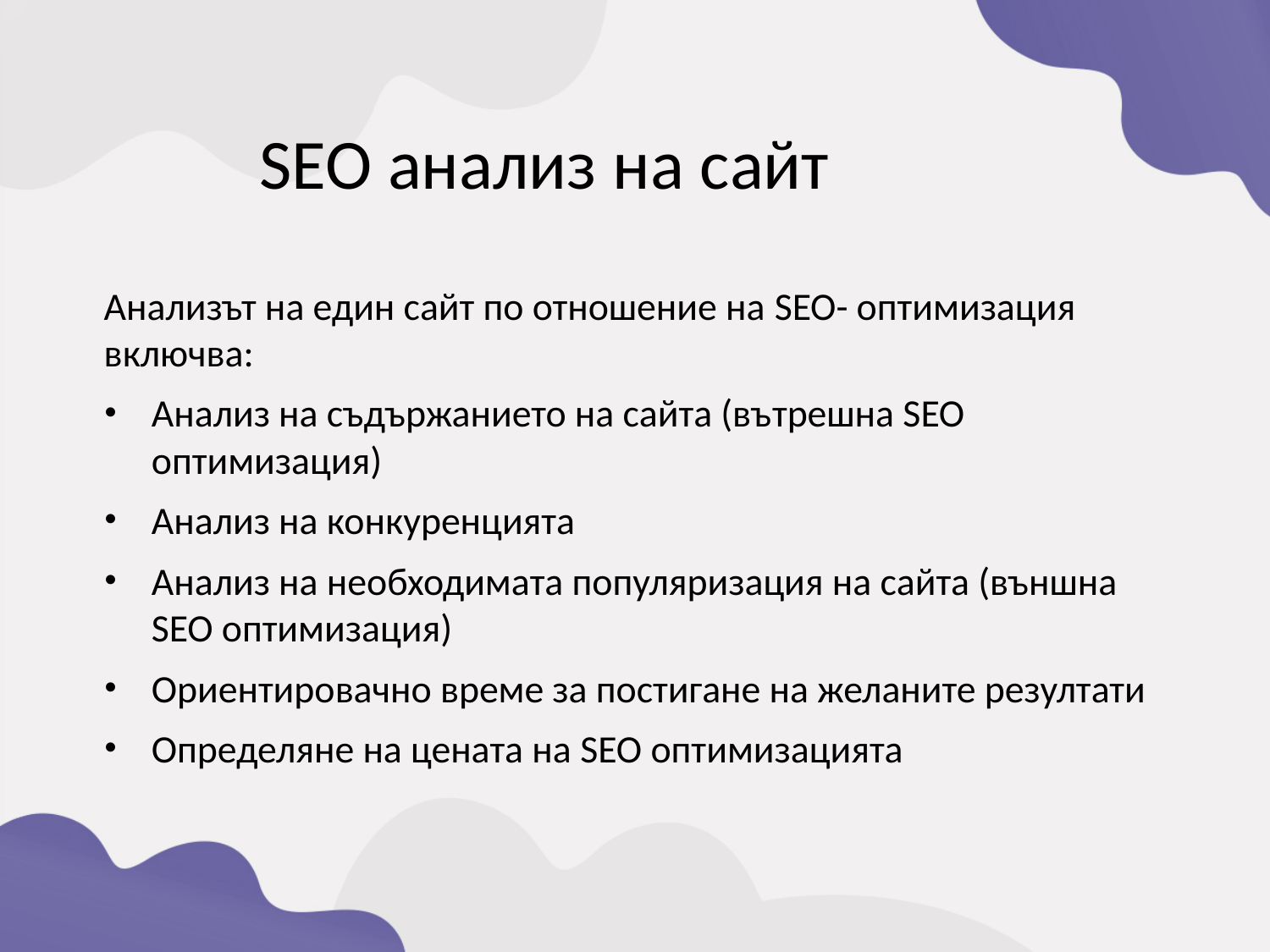

SEO анализ на сайт
Анализът на един сайт по отношение на SEO- оптимизация включва:
Анализ на съдържанието на сайта (вътрешна SEO оптимизация)
Анализ на конкуренцията
Анализ на необходимата популяризация на сайта (външна SEO оптимизация)
Ориентировачно време за постигане на желаните резултати
Определяне на цената на SEO оптимизацията